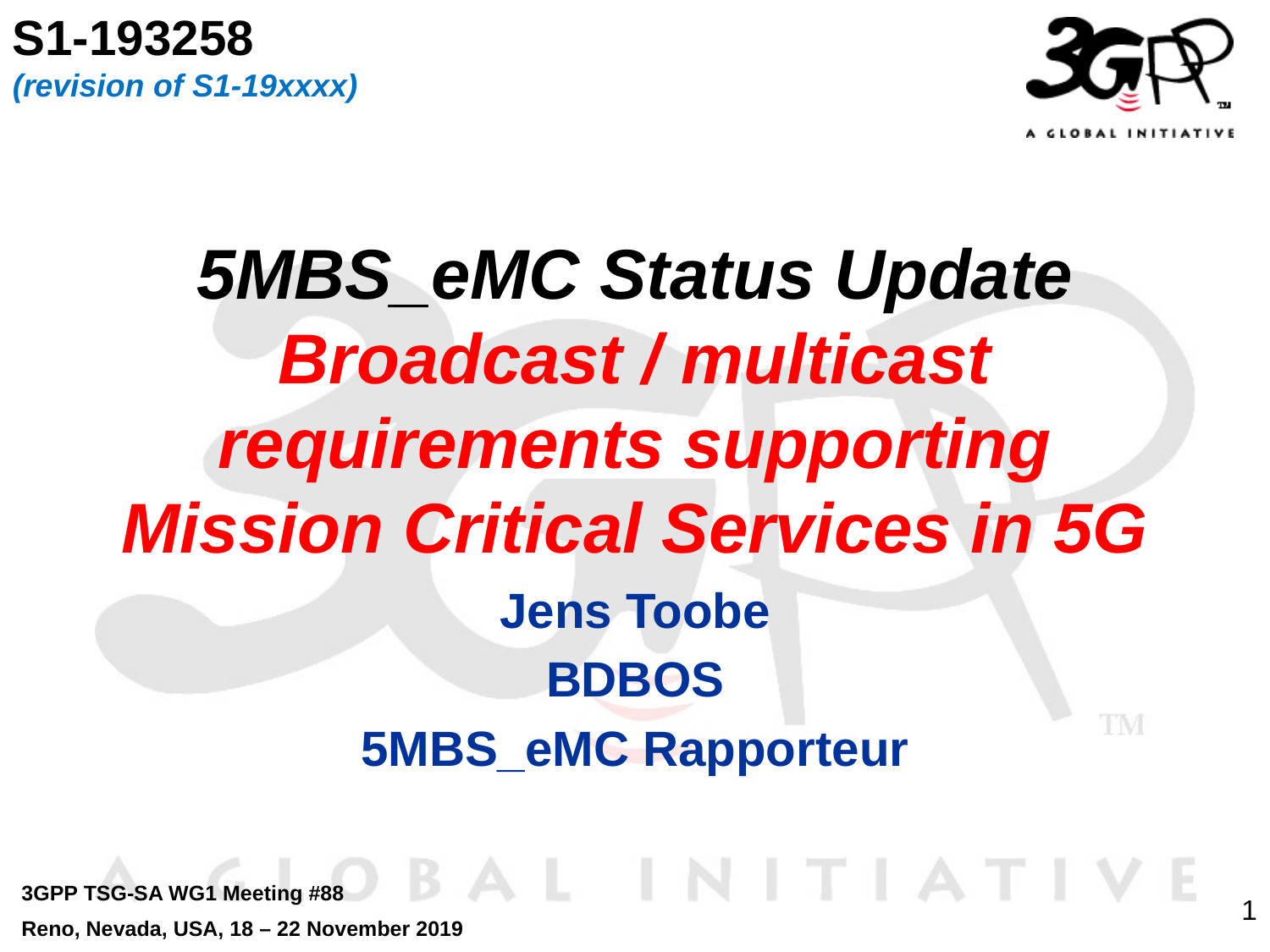

S1-193258
(revision of S1-19xxxx)
# 5MBS_eMC Status Update Broadcast / multicast requirements supporting Mission Critical Services in 5G
Jens Toobe
BDBOS
5MBS_eMC Rapporteur
3GPP TSG-SA WG1 Meeting #88
Reno, Nevada, USA, 18 – 22 November 2019
1